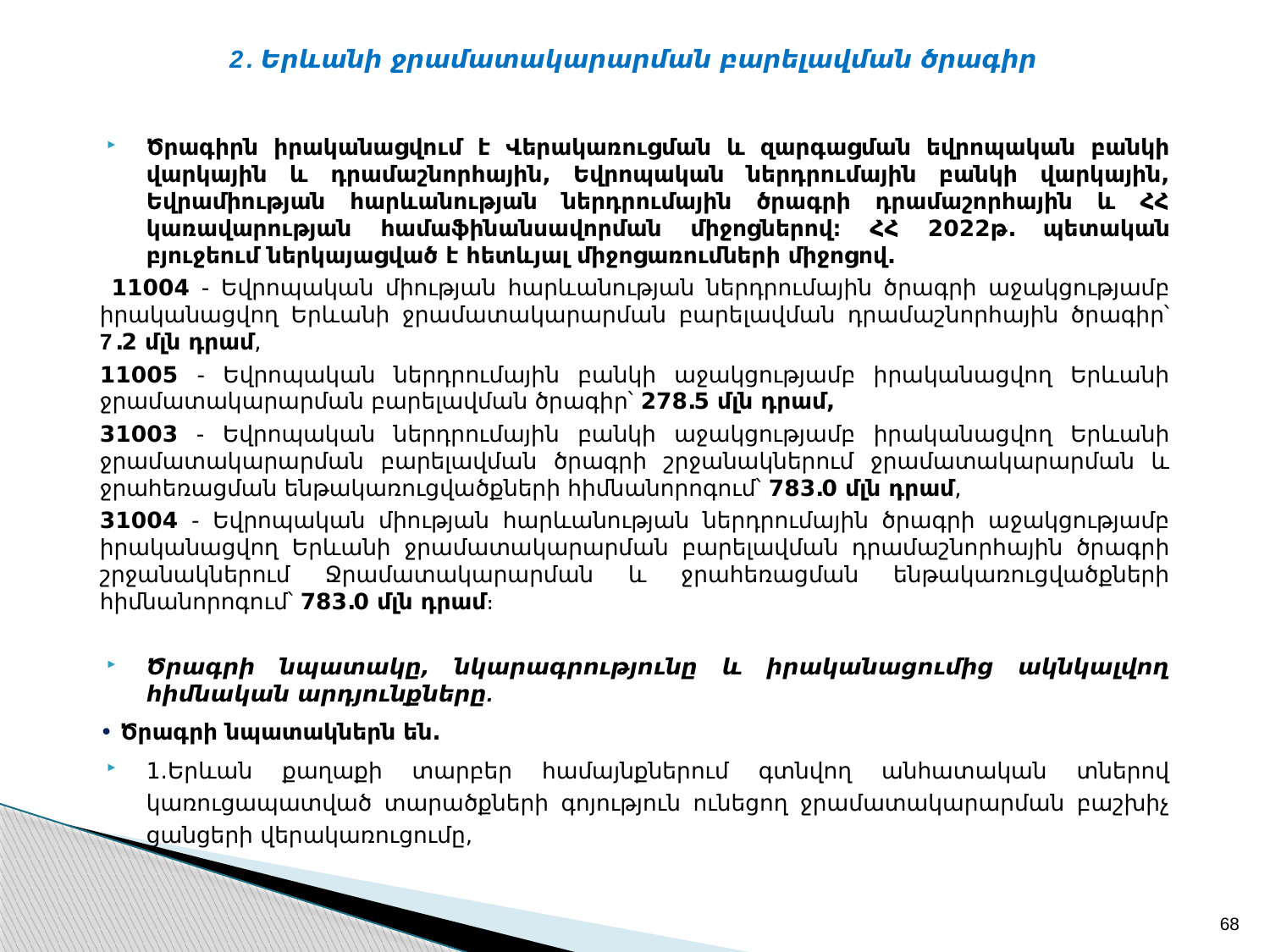

# 2. Երևանի ջրամատակարարման բարելավման ծրագիր
Ծրագիրն իրականացվում է Վերակառուցման և զարգացման եվրոպական բանկի վարկային և դրամաշնորհային, Եվրոպական ներդրումային բանկի վարկային, Եվրամիության հարևանության ներդրումային ծրագրի դրամաշորհային և ՀՀ կառավարության համաֆինանսավորման միջոցներով։ ՀՀ 2022թ. պետական բյուջեում ներկայացված է հետևյալ միջոցառումների միջոցով.
 11004 - Եվրոպական միության հարևանության ներդրումային ծրագրի աջակցությամբ իրականացվող Երևանի ջրամատակարարման բարելավման դրամաշնորհային ծրագիր՝ 7.2 մլն դրամ,
11005 - Եվրոպական ներդրումային բանկի աջակցությամբ իրականացվող Երևանի ջրամատակարարման բարելավման ծրագիր՝ 278.5 մլն դրամ,
31003 - Եվրոպական ներդրումային բանկի աջակցությամբ իրականացվող Երևանի ջրամատակարարման բարելավման ծրագրի շրջանակներում ջրամատակարարման և ջրահեռացման ենթակառուցվածքների հիմնանորոգում՝ 783.0 մլն դրամ,
31004 - Եվրոպական միության հարևանության ներդրումային ծրագրի աջակցությամբ իրականացվող Երևանի ջրամատակարարման բարելավման դրամաշնորհային ծրագրի շրջանակներում Ջրամատակարարման և ջրահեռացման ենթակառուցվածքների հիմնանորոգում՝ 783.0 մլն դրամ։

Ծրագրի նպատակը, նկարագրությունը և իրականացումից ակնկալվող հիմնական արդյունքները.
• Ծրագրի նպատակներն են.
1.Երևան քաղաքի տարբեր համայնքներում գտնվող անհատական տներով կառուցապատված տարածքների գոյություն ունեցող ջրամատակարարման բաշխիչ ցանցերի վերակառուցումը,

68